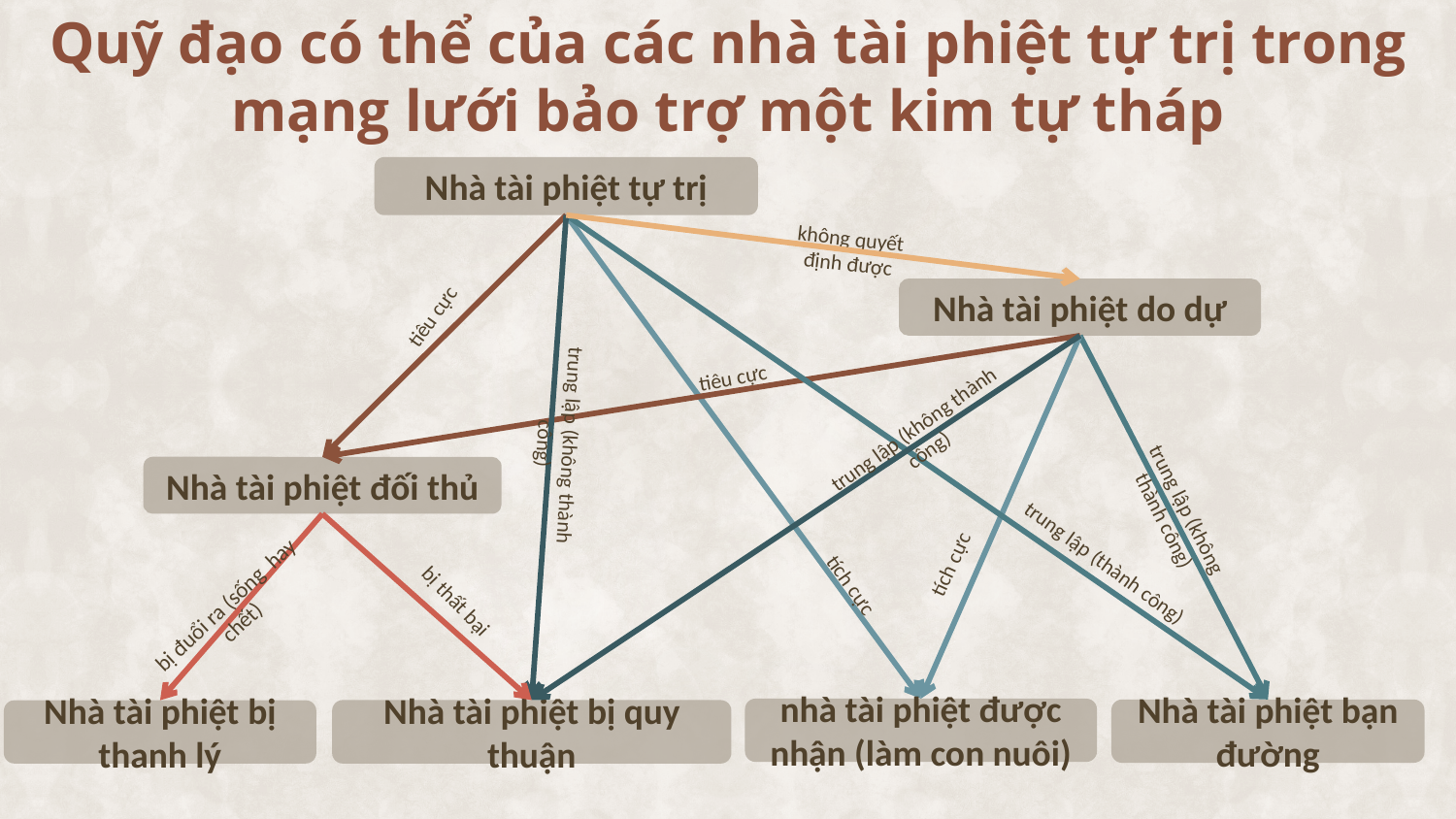

# Quỹ đạo có thể của các nhà tài phiệt tự trị trong mạng lưới bảo trợ một kim tự tháp
Nhà tài phiệt tự trị
không quyết định được
Nhà tài phiệt do dự
tiêu cực
tiêu cực
trung lập (không thành công)
trung lập (không thành công)
Nhà tài phiệt đối thủ
trung lập (không thành công)
trung lập (thành công)
tích cực
tích cực
bị thất bại
bị đuổi ra (sống  hay chết)
nhà tài phiệt được nhận (làm con nuôi)
Nhà tài phiệt bạn đường
Nhà tài phiệt bị quy thuận
Nhà tài phiệt bị thanh lý